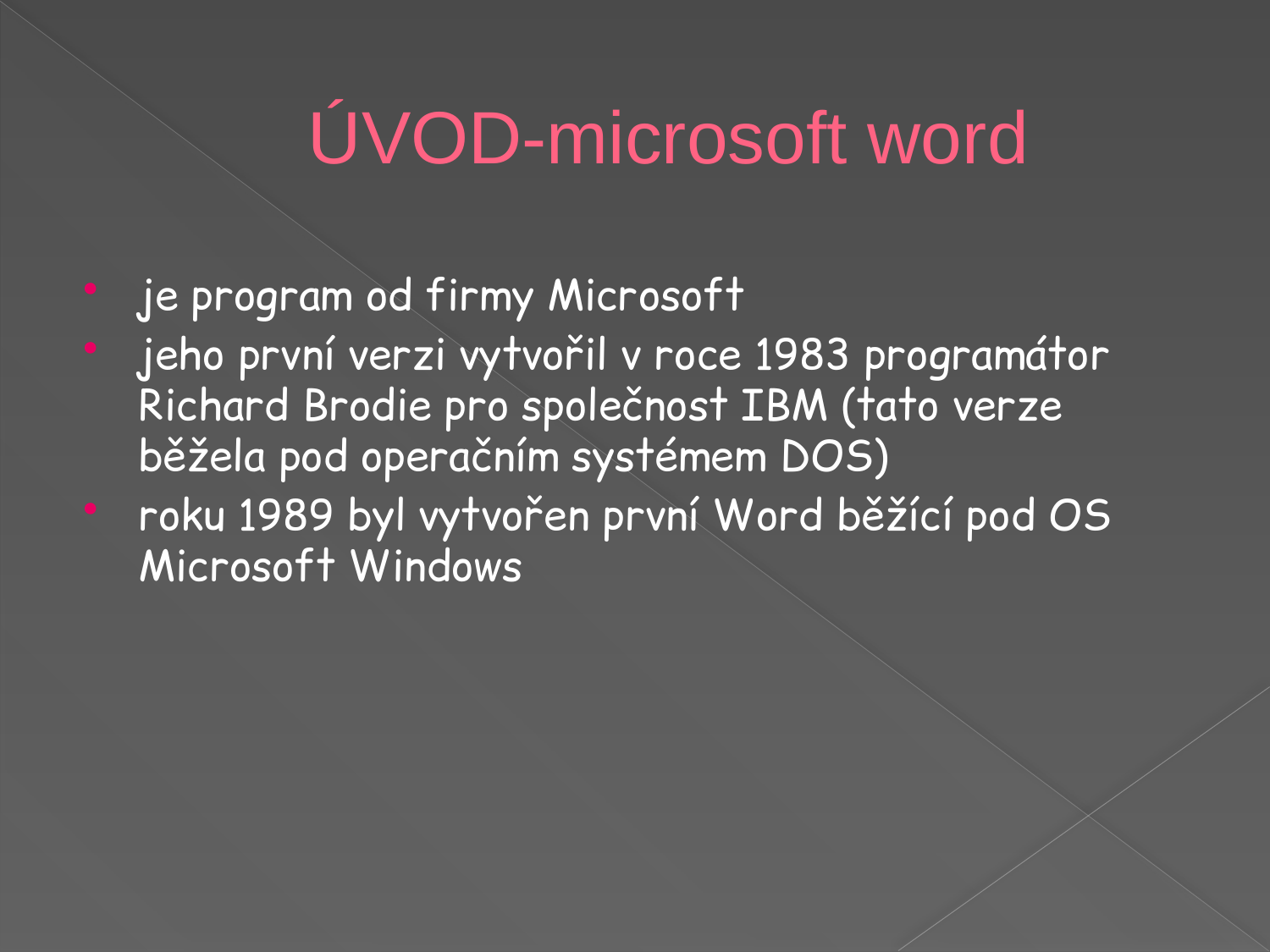

# ÚVOD-microsoft word
je program od firmy Microsoft
jeho první verzi vytvořil v roce 1983 programátor Richard Brodie pro společnost IBM (tato verze běžela pod operačním systémem DOS)
roku 1989 byl vytvořen první Word běžící pod OS Microsoft Windows